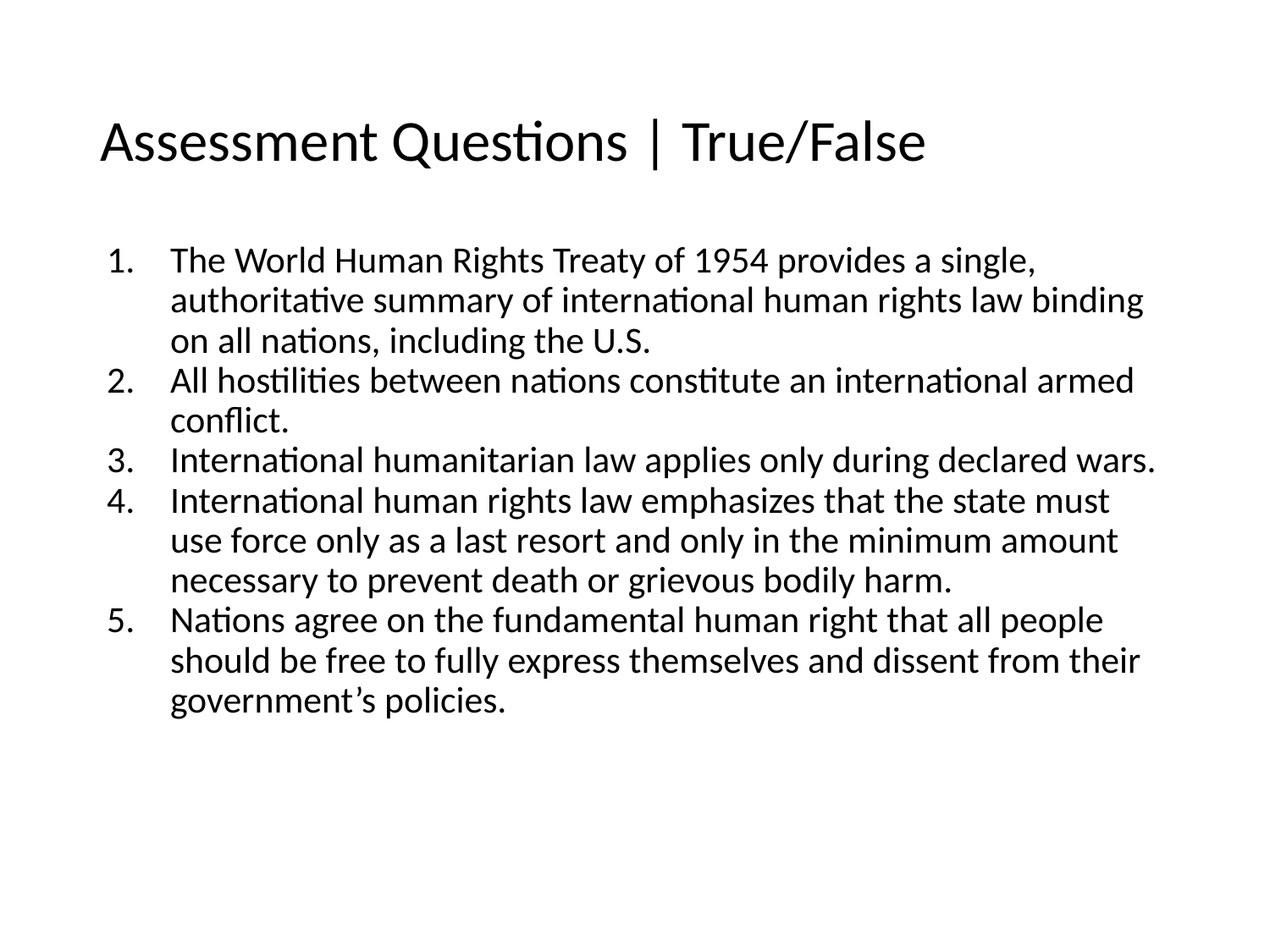

# Assessment Questions | True/False
The World Human Rights Treaty of 1954 provides a single, authoritative summary of international human rights law binding on all nations, including the U.S.
All hostilities between nations constitute an international armed conflict.
International humanitarian law applies only during declared wars.
International human rights law emphasizes that the state must use force only as a last resort and only in the minimum amount necessary to prevent death or grievous bodily harm.
Nations agree on the fundamental human right that all people should be free to fully express themselves and dissent from their government’s policies.